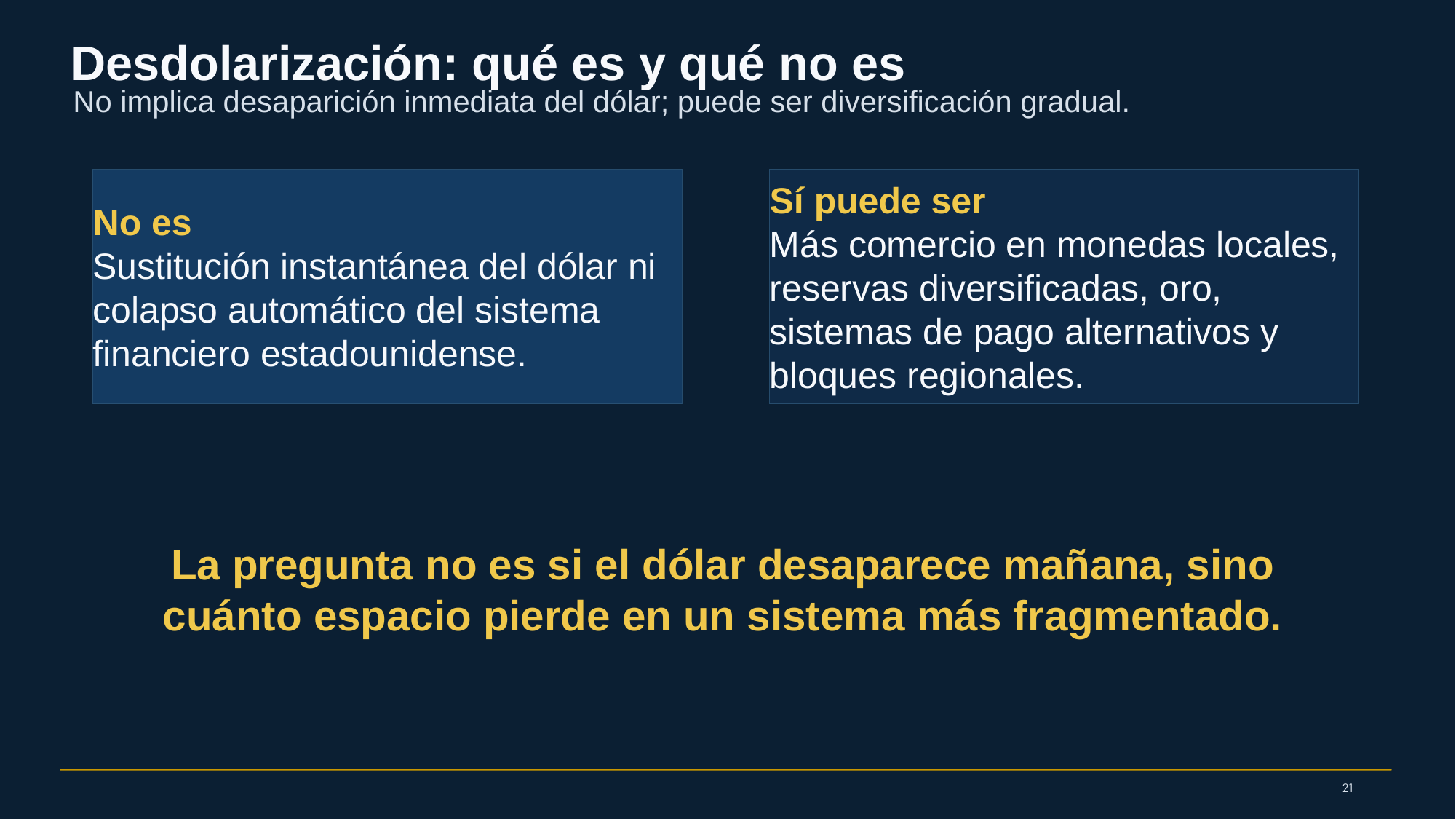

Desdolarización: qué es y qué no es
No implica desaparición inmediata del dólar; puede ser diversificación gradual.
No es
Sustitución instantánea del dólar ni colapso automático del sistema financiero estadounidense.
Sí puede ser
Más comercio en monedas locales, reservas diversificadas, oro, sistemas de pago alternativos y bloques regionales.
La pregunta no es si el dólar desaparece mañana, sino cuánto espacio pierde en un sistema más fragmentado.
21